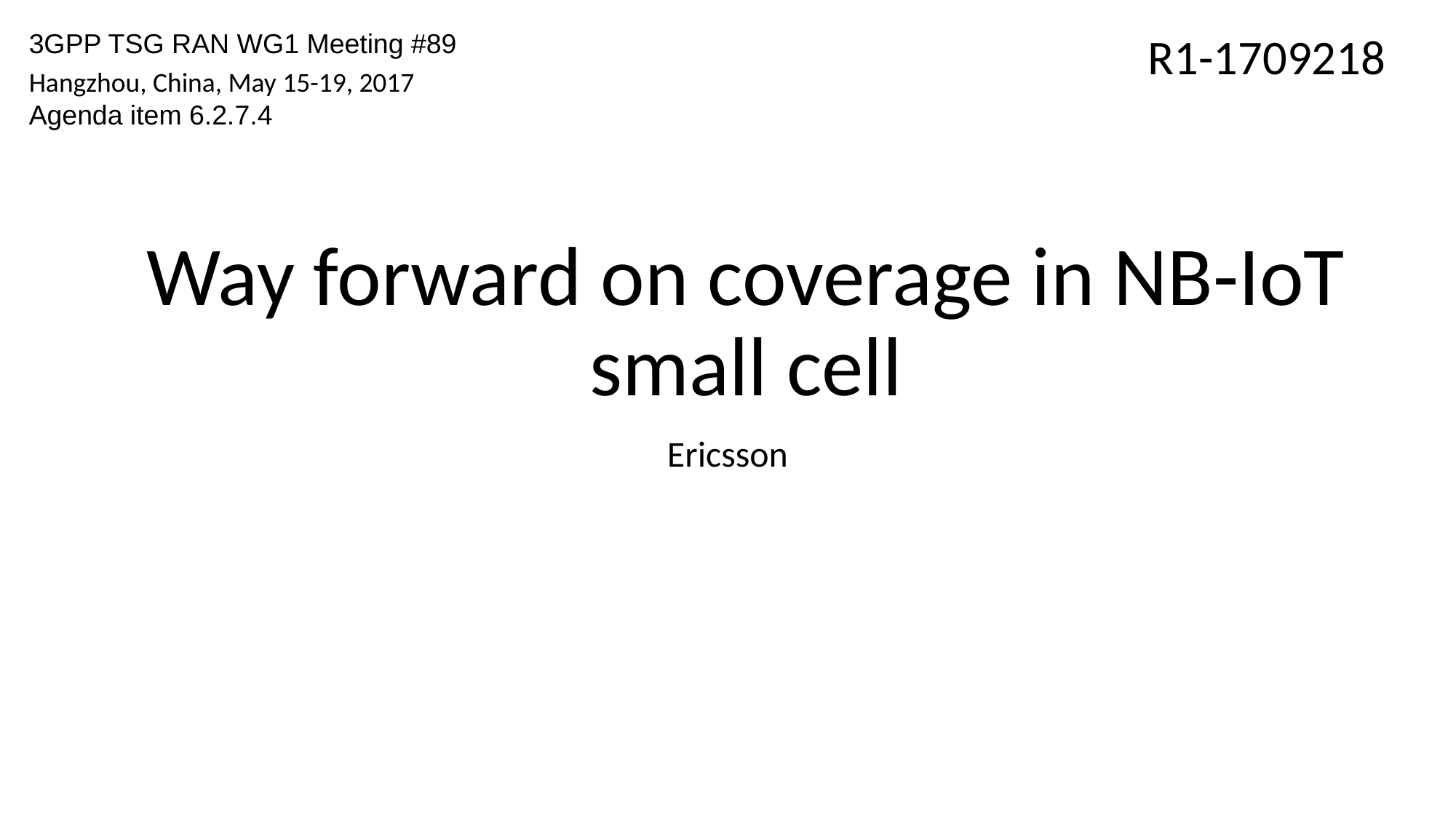

R1-1709218
3GPP TSG RAN WG1 Meeting #89
Hangzhou, China, May 15-19, 2017
Agenda item 6.2.7.4
# Way forward on coverage in NB-IoT small cell
Ericsson